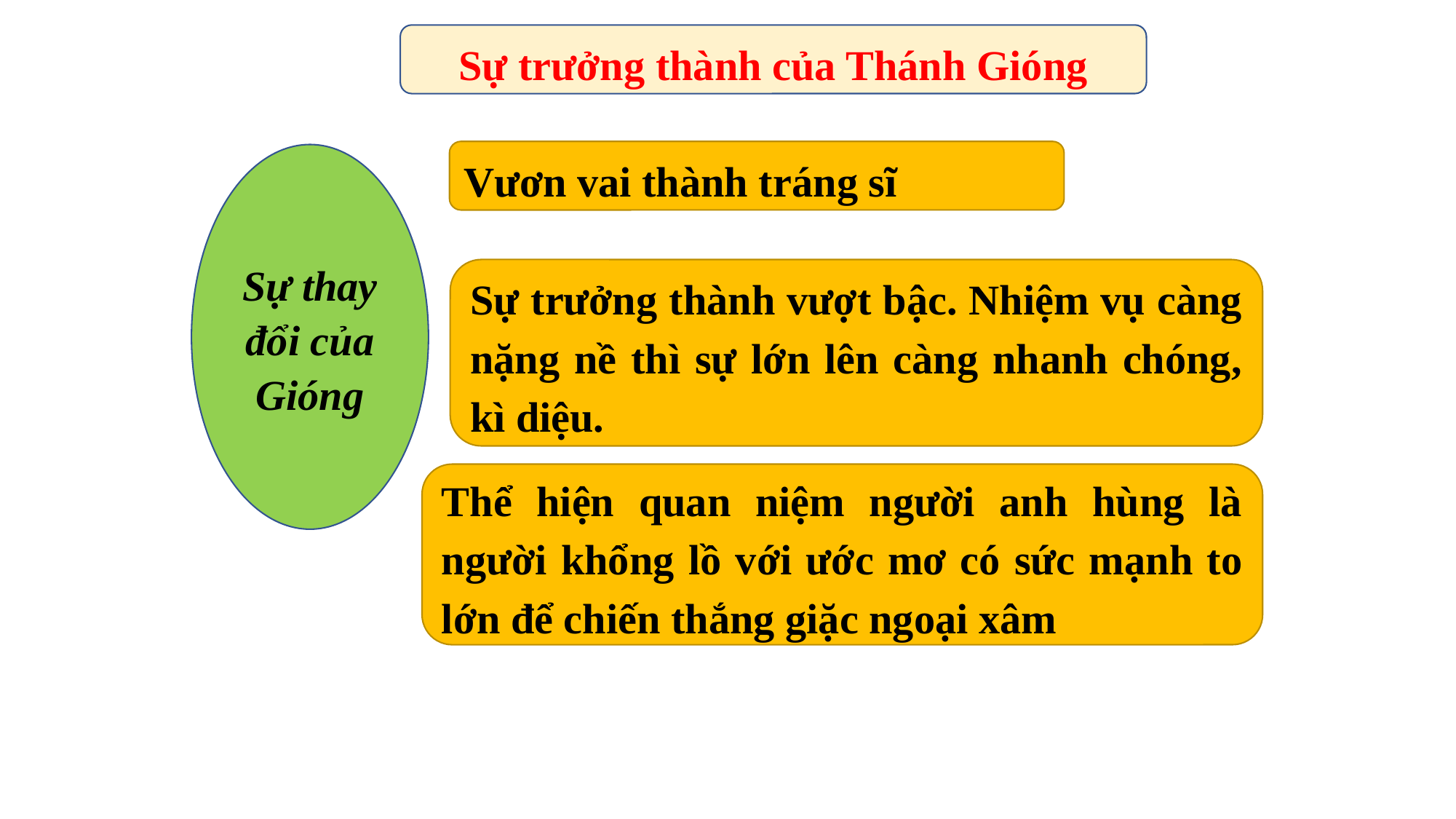

Sự trưởng thành của Thánh Gióng
Vươn vai thành tráng sĩ
Sự thay đổi của Gióng
Sự trưởng thành vượt bậc. Nhiệm vụ càng nặng nề thì sự lớn lên càng nhanh chóng, kì diệu.
Thể hiện quan niệm người anh hùng là người khổng lồ với ước mơ có sức mạnh to lớn để chiến thắng giặc ngoại xâm